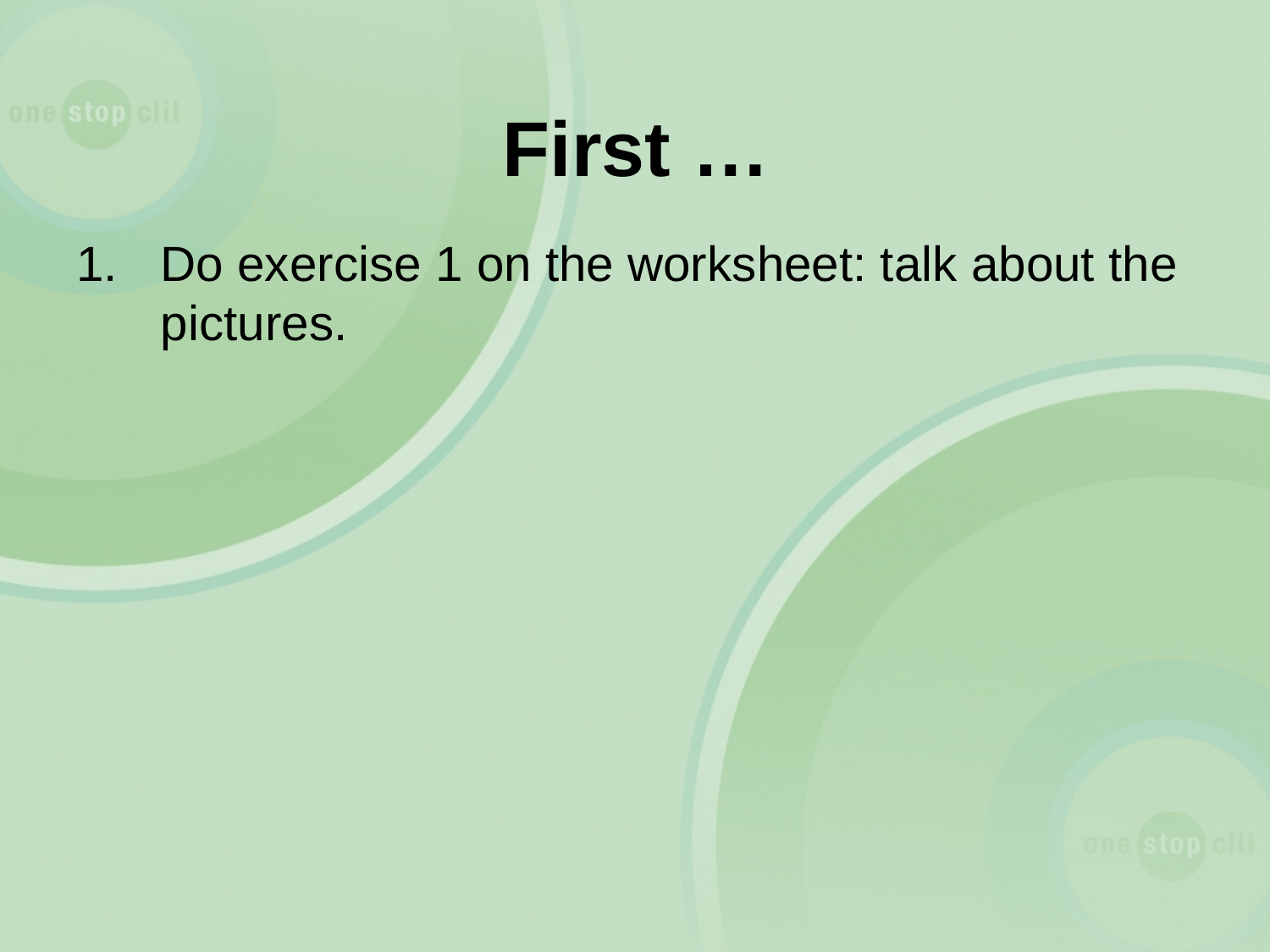

# First …
1.	Do exercise 1 on the worksheet: talk about the pictures.